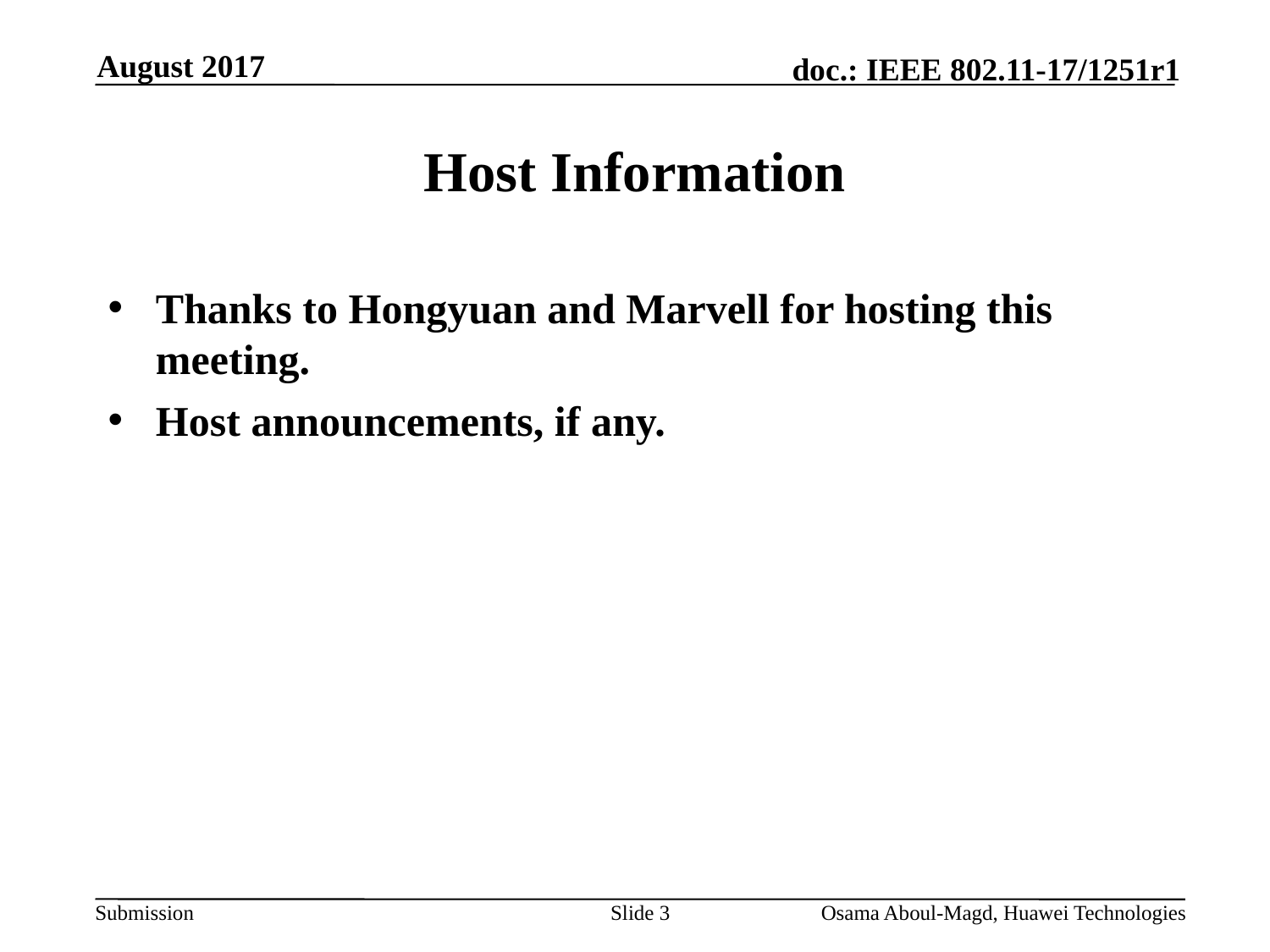

August 2017
# Host Information
Thanks to Hongyuan and Marvell for hosting this meeting.
Host announcements, if any.
Slide 3
Osama Aboul-Magd, Huawei Technologies